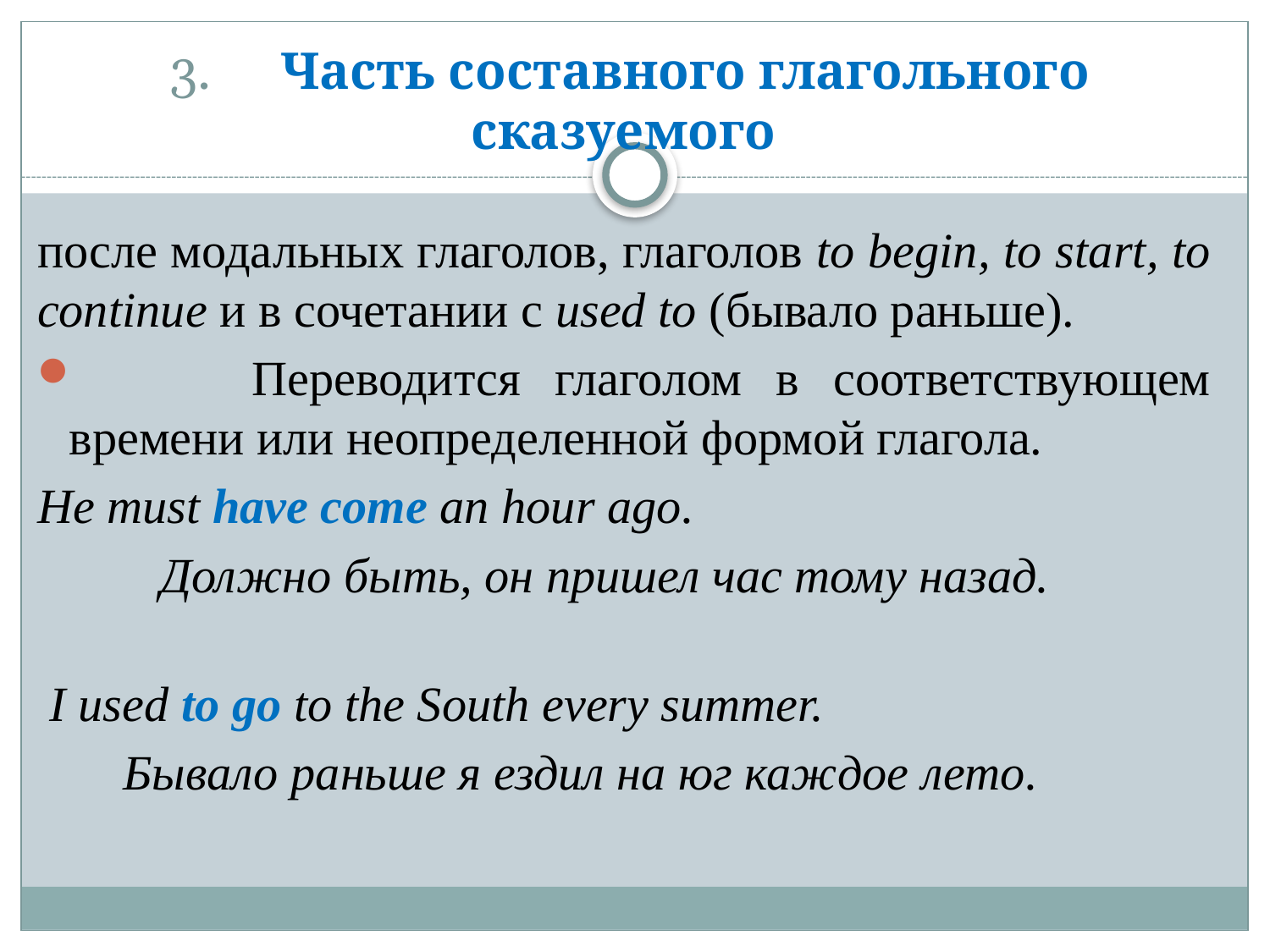

# 3.	Часть составного глагольного сказуемого
после модальных глаголов, глаголов to begin, to start, to continue и в сочетании с used to (бывало раньше).
     Переводится глаголом в соответствующем времени или неопределенной формой глагола.
He must have come an hour ago.
          Должно быть, он пришел час тому назад.

 I used to go to the South every summer.
       Бывало раньше я ездил на юг каждое лето.